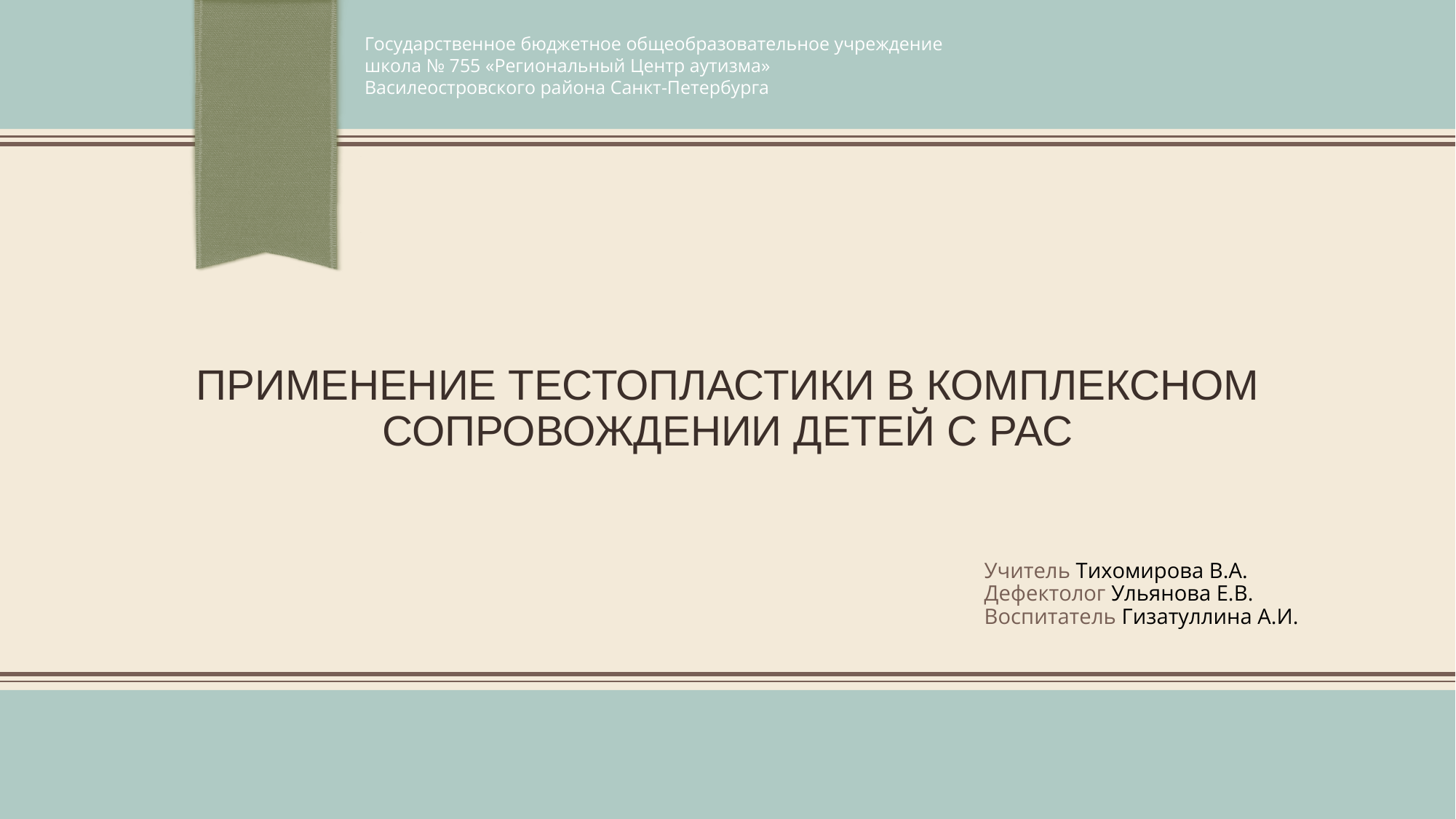

Государственное бюджетное общеобразовательное учреждение
школа № 755 «Региональный Центр аутизма»
Василеостровского района Санкт-Петербурга
# Применение тестопластики в комплексном сопровождении детей с РАС
Учитель Тихомирова В.А.
Дефектолог Ульянова Е.В.
Воспитатель Гизатуллина А.И.